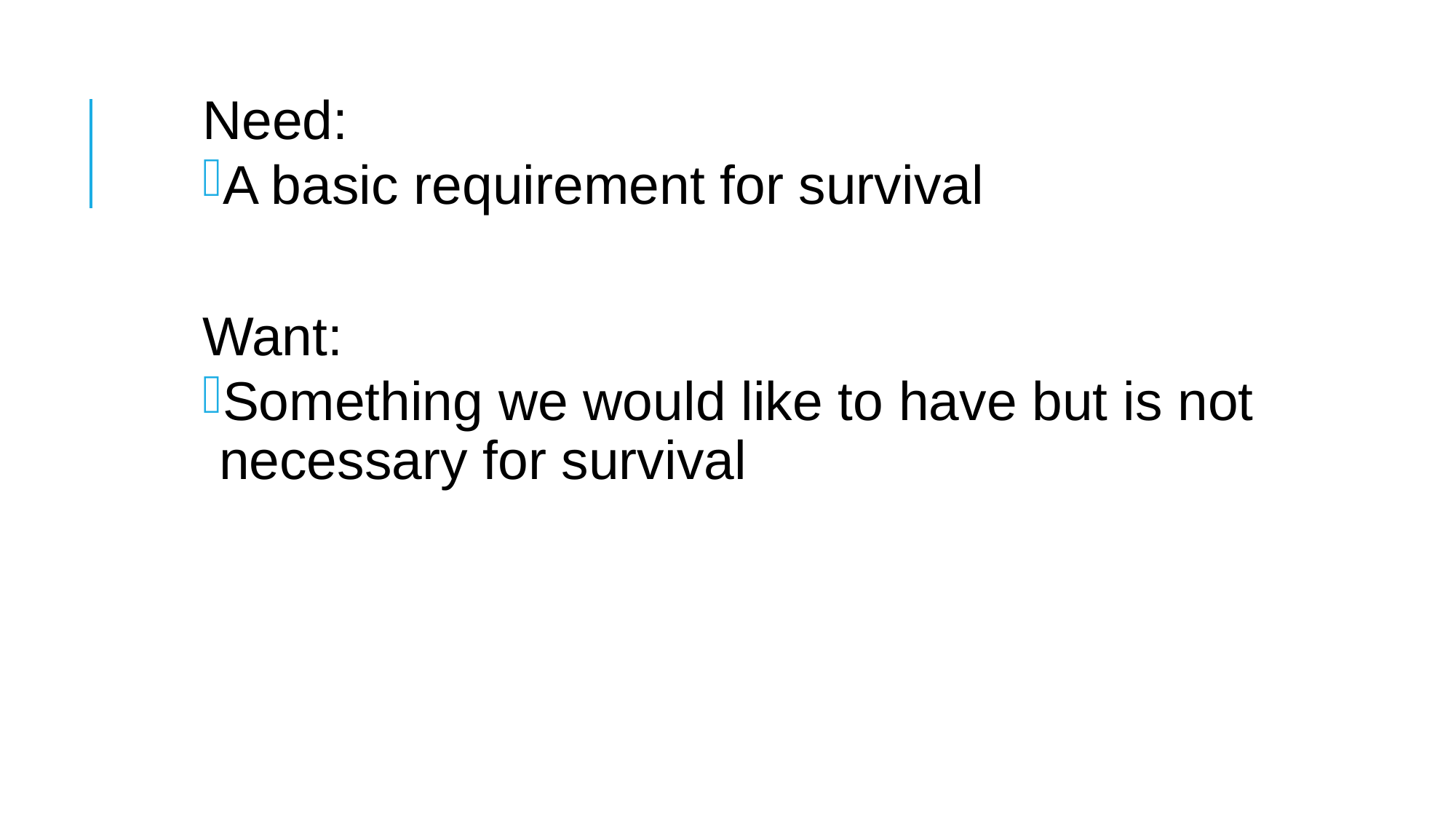

Need:
A basic requirement for survival

Want:
Something we would like to have but is not necessary for survival